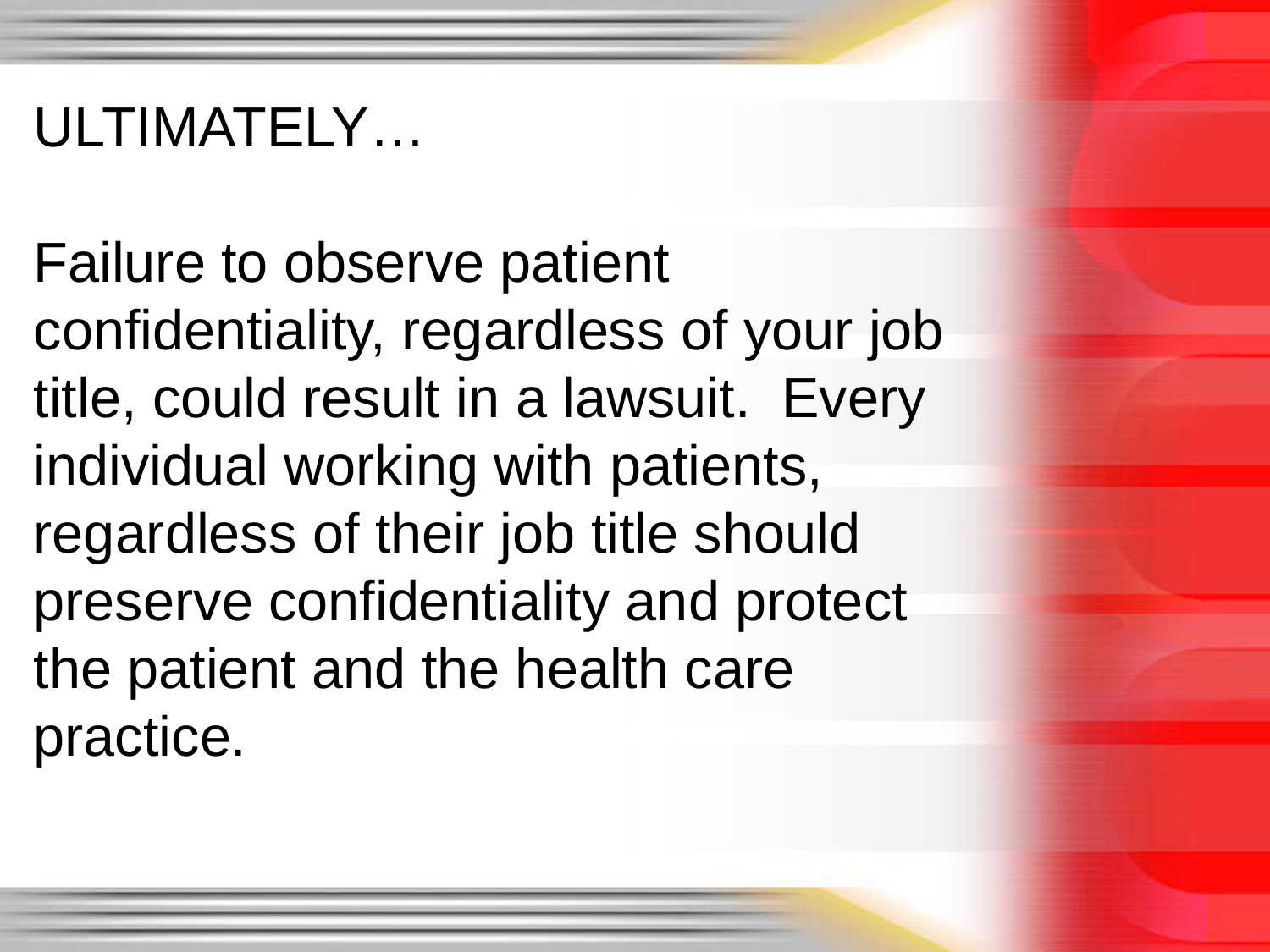

ULTIMATELY…

Failure to observe patient confidentiality, regardless of your job title, could result in a lawsuit.  Every individual working with patients, regardless of their job title should preserve confidentiality and protect the patient and the health care practice.